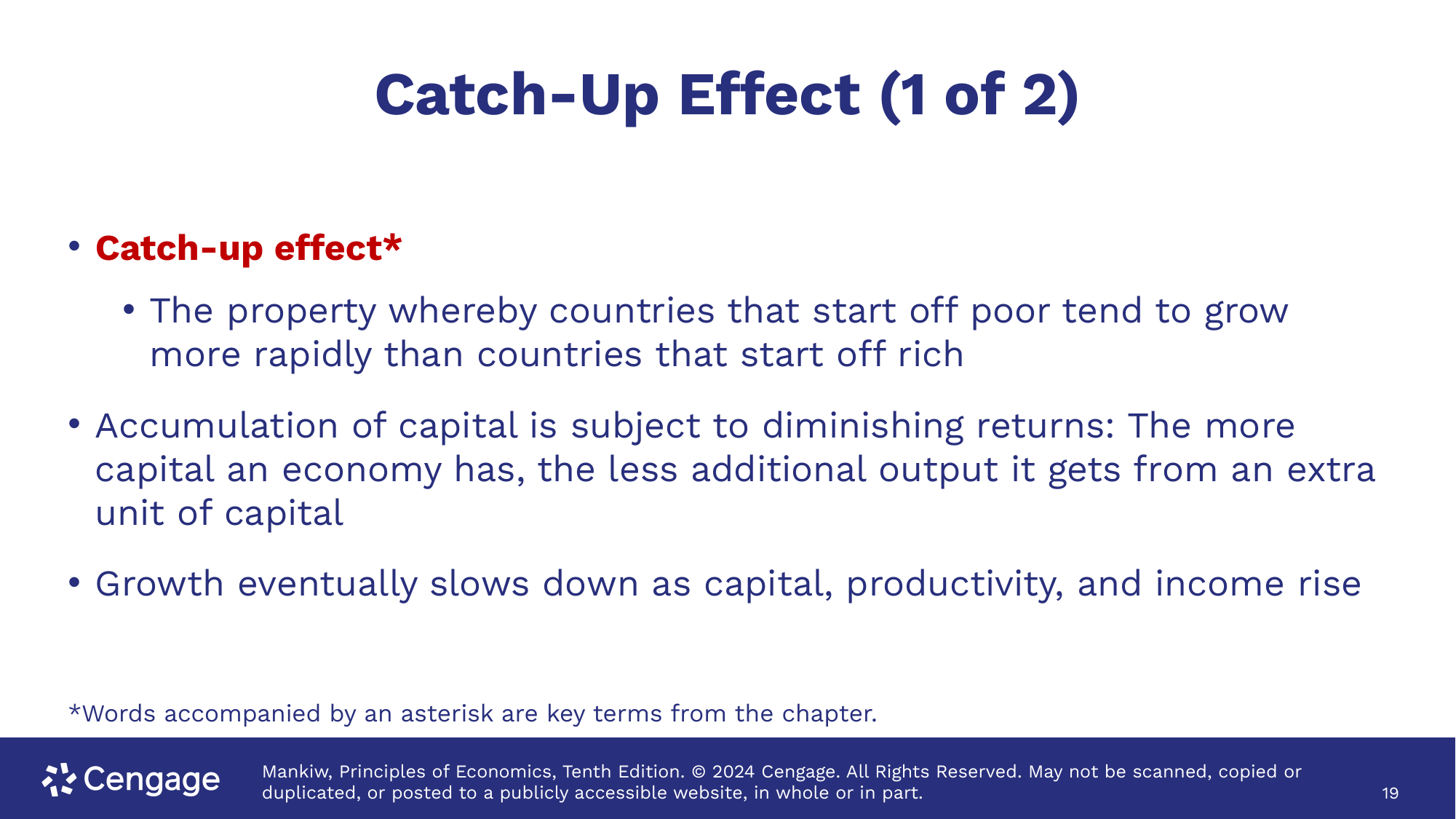

# Catch-Up Effect (1 of 2)
Catch-up effect*
The property whereby countries that start off poor tend to grow more rapidly than countries that start off rich
Accumulation of capital is subject to diminishing returns: The more capital an economy has, the less additional output it gets from an extra unit of capital
Growth eventually slows down as capital, productivity, and income rise
*Words accompanied by an asterisk are key terms from the chapter.